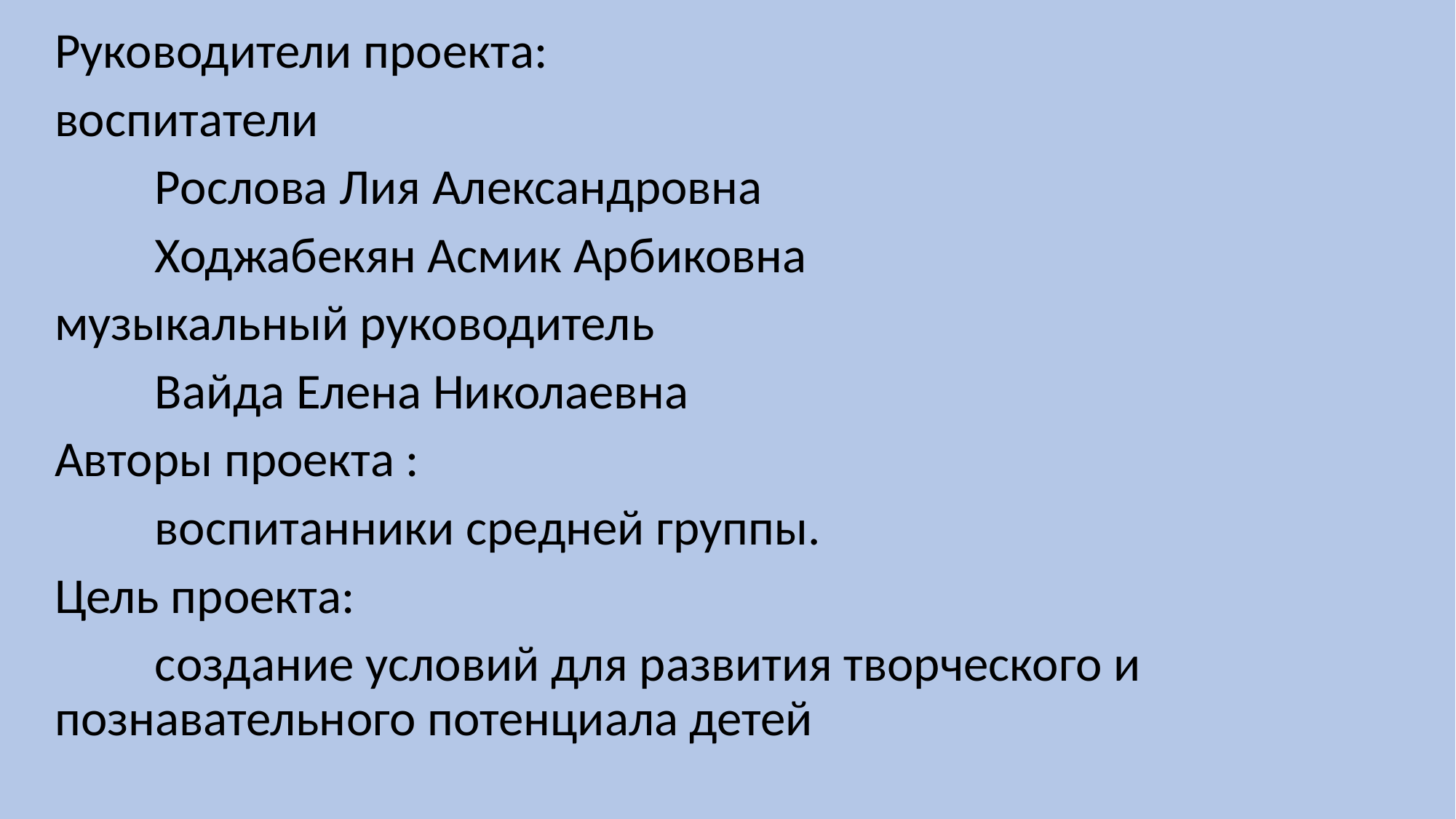

Руководители проекта:
воспитатели
		Рослова Лия Александровна
		Ходжабекян Асмик Арбиковна
музыкальный руководитель
		Вайда Елена Николаевна
Авторы проекта :
		воспитанники средней группы.
Цель проекта:
 		создание условий для развития творческого и познавательного потенциала детей